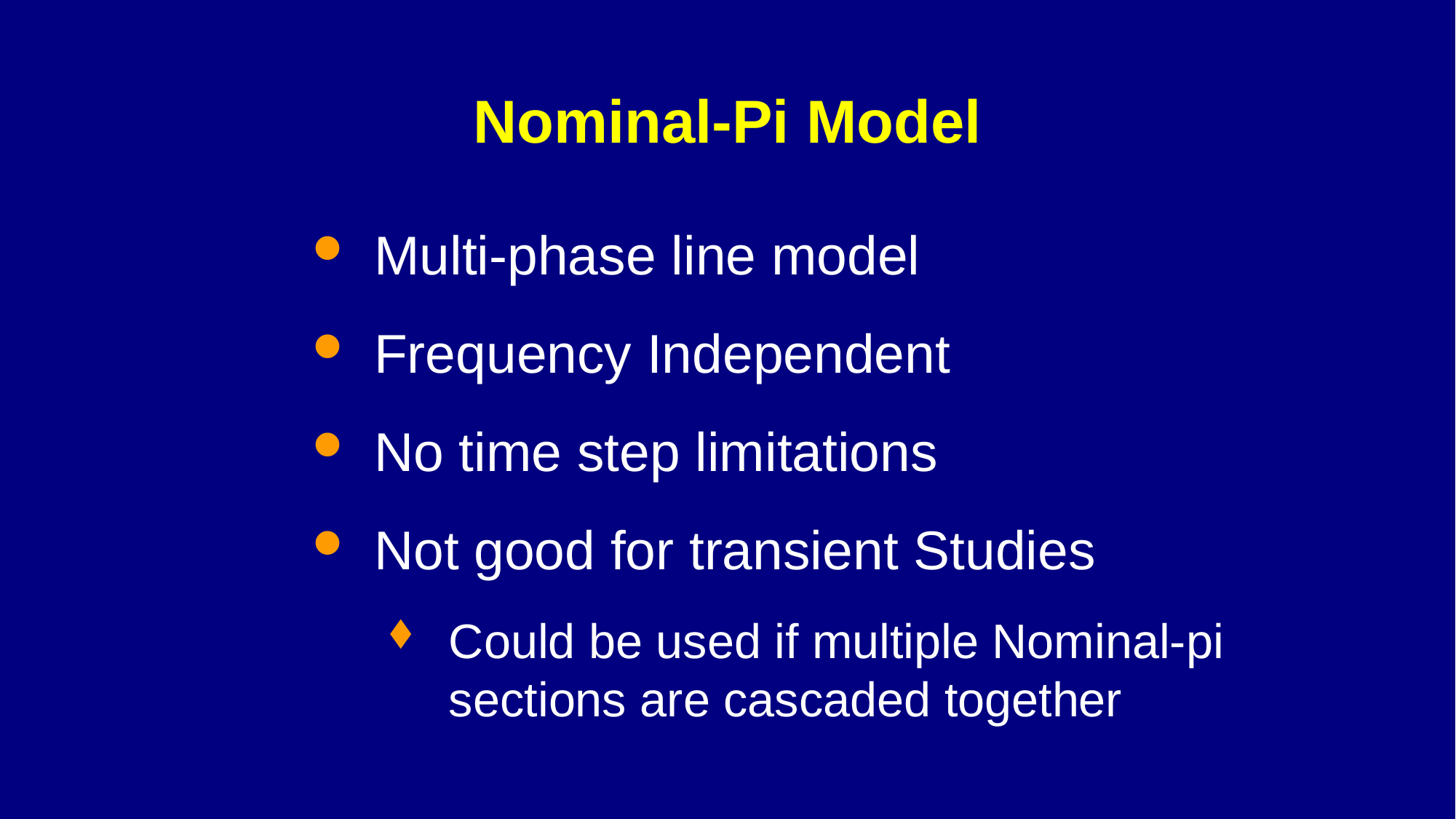

# Nominal-Pi Model
Multi-phase line model
Frequency Independent
No time step limitations
Not good for transient Studies
Could be used if multiple Nominal-pi sections are cascaded together